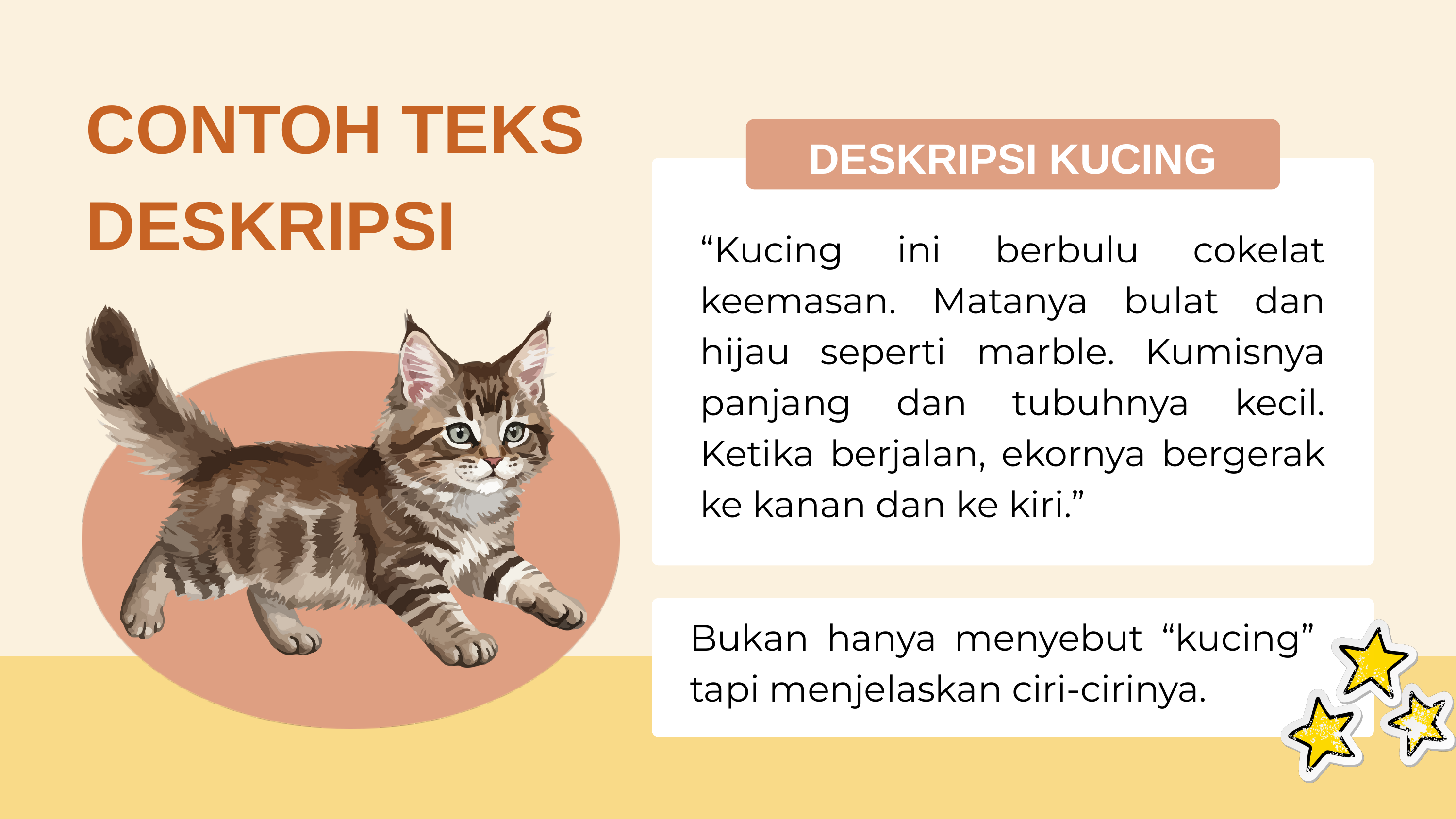

CONTOH TEKS DESKRIPSI

DESKRIPSI KUCING

“Kucing ini berbulu cokelat keemasan. Matanya bulat dan hijau seperti marble. Kumisnya panjang dan tubuhnya kecil. Ketika berjalan, ekornya bergerak ke kanan dan ke kiri.”

Bukan hanya menyebut “kucing” tapi menjelaskan ciri-cirinya.